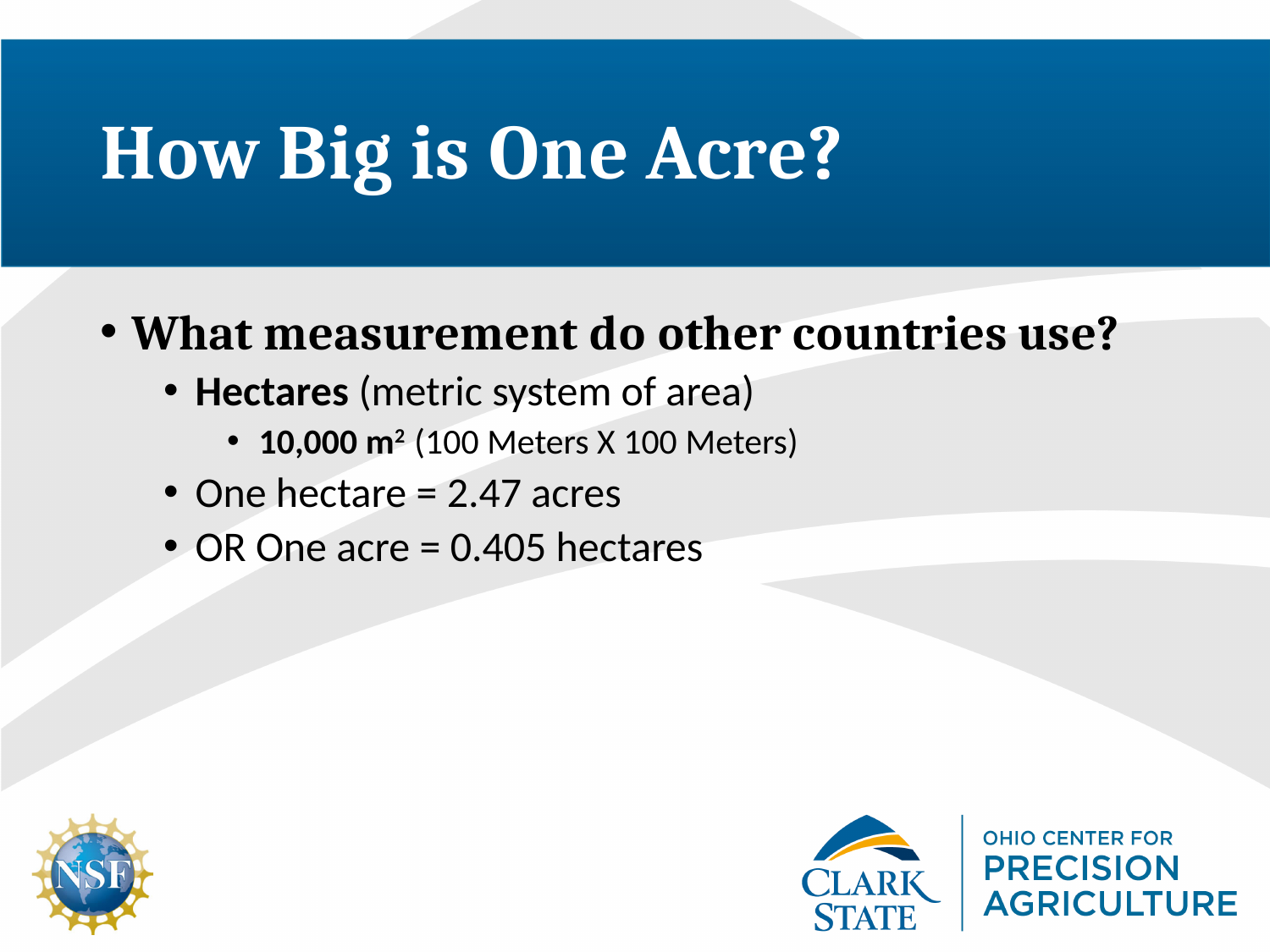

# How Big is One Acre?
What measurement do other countries use?
Hectares (metric system of area)
10,000 m2  (100 Meters X 100 Meters)
One hectare = 2.47 acres
OR One acre = 0.405 hectares